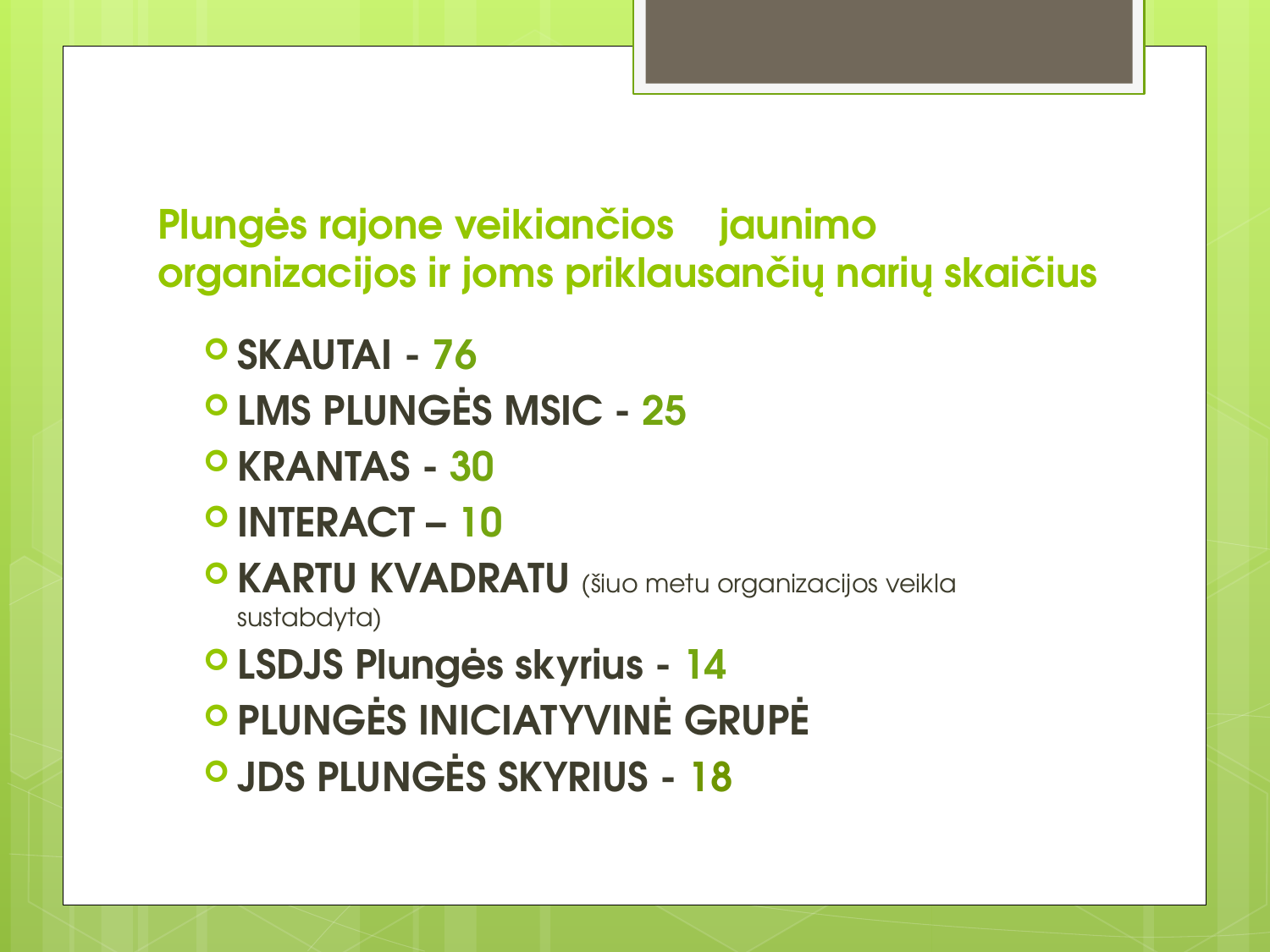

# Plungės rajone veikiančios    jaunimo organizacijos ir joms priklausančių narių skaičius
SKAUTAI - 76
LMS PLUNGĖS MSIC - 25
KRANTAS - 30
INTERACT – 10
KARTU KVADRATU (šiuo metu organizacijos veikla sustabdyta)
LSDJS Plungės skyrius - 14
PLUNGĖS INICIATYVINĖ GRUPĖ
JDS PLUNGĖS SKYRIUS - 18